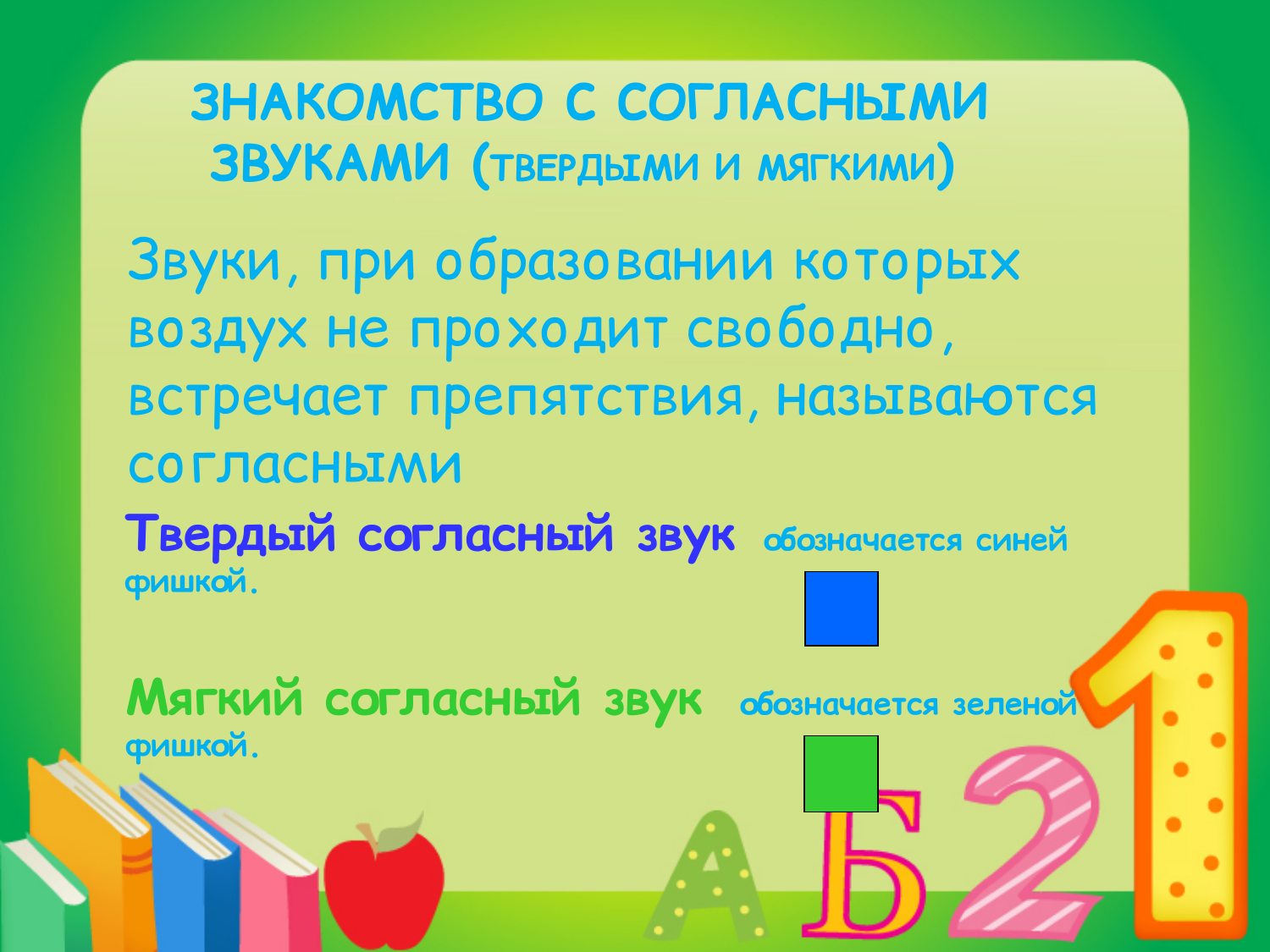

Знакомство с согласными звуками (твердыми и мягкими)
Звуки, при образовании которых воздух не проходит свободно, встречает препятствия, называются согласными
Твердый согласный звук   обозначается синей фишкой.

Мягкий согласный звук    обозначается зеленой фишкой.